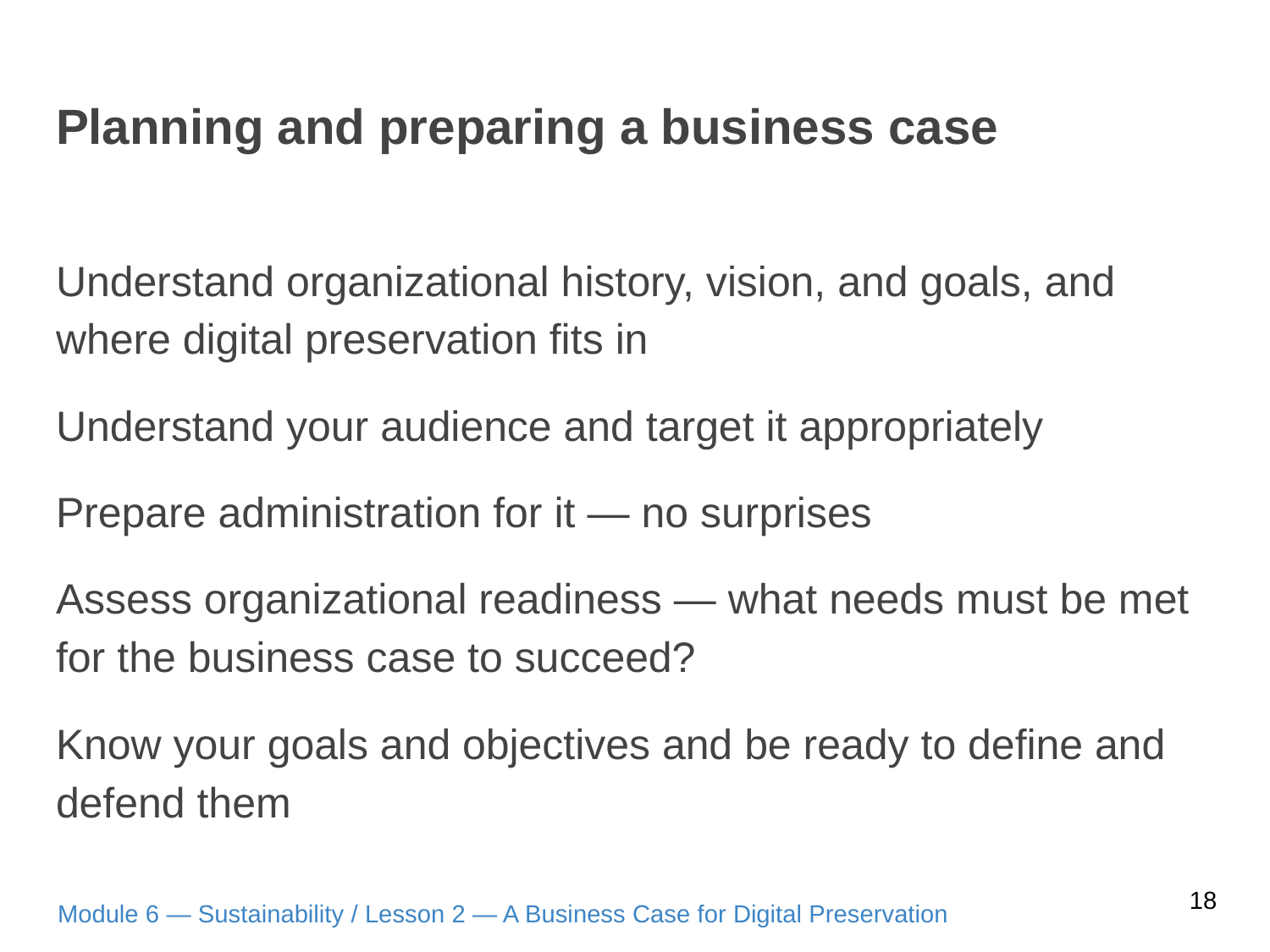

# Planning and preparing a business case
Understand organizational history, vision, and goals, and where digital preservation fits in
Understand your audience and target it appropriately
Prepare administration for it — no surprises
Assess organizational readiness — what needs must be met for the business case to succeed?
Know your goals and objectives and be ready to define and defend them

18
Module 6 — Sustainability / Lesson 2 — A Business Case for Digital Preservation